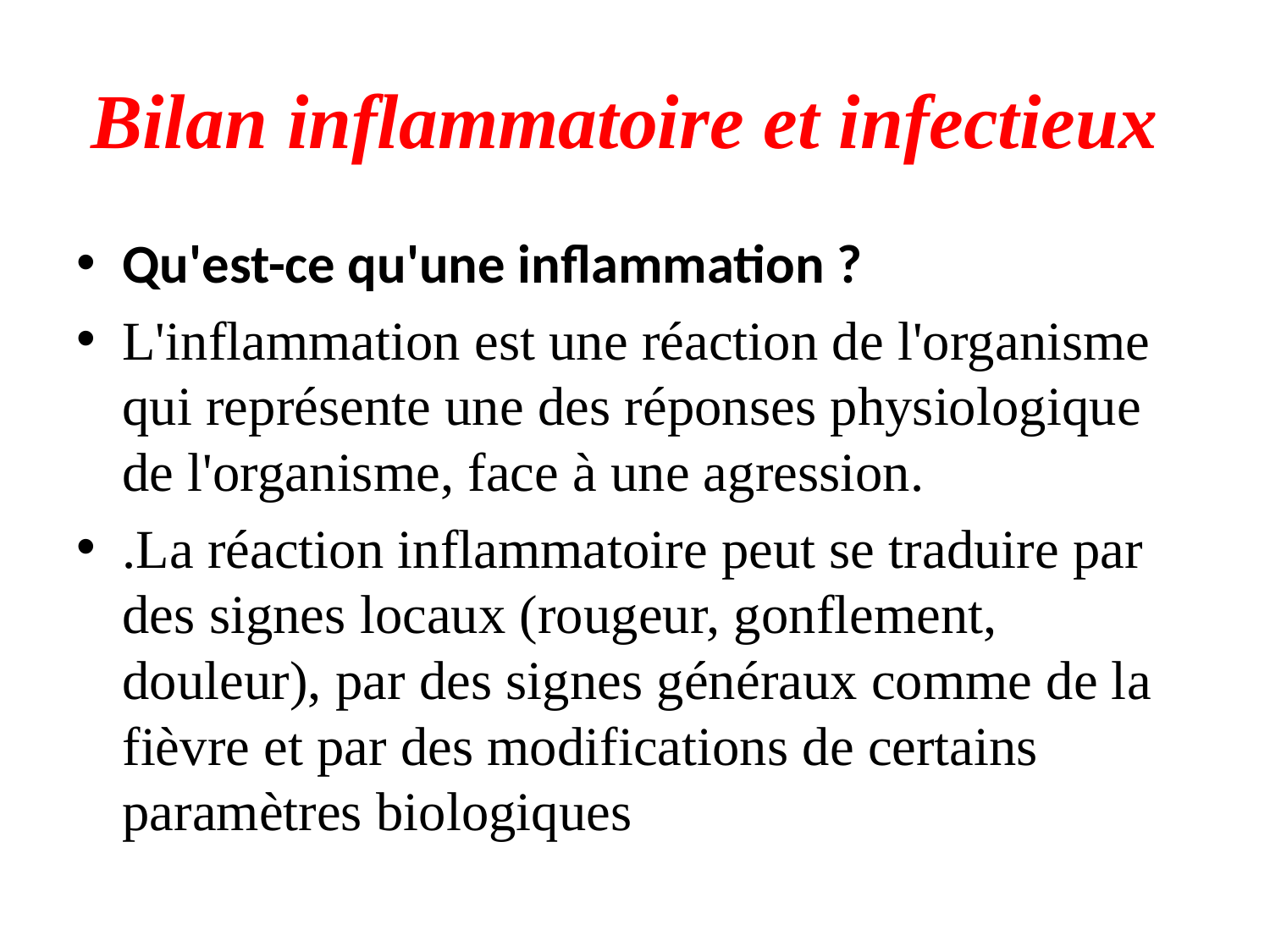

# Bilan inflammatoire et infectieux
Qu'est-ce qu'une inflammation ?
L'inflammation est une réaction de l'organisme  qui représente une des réponses physiologique de l'organisme, face à une agression.
.La réaction inflammatoire peut se traduire par des signes locaux (rougeur, gonflement, douleur), par des signes généraux comme de la fièvre et par des modifications de certains paramètres biologiques